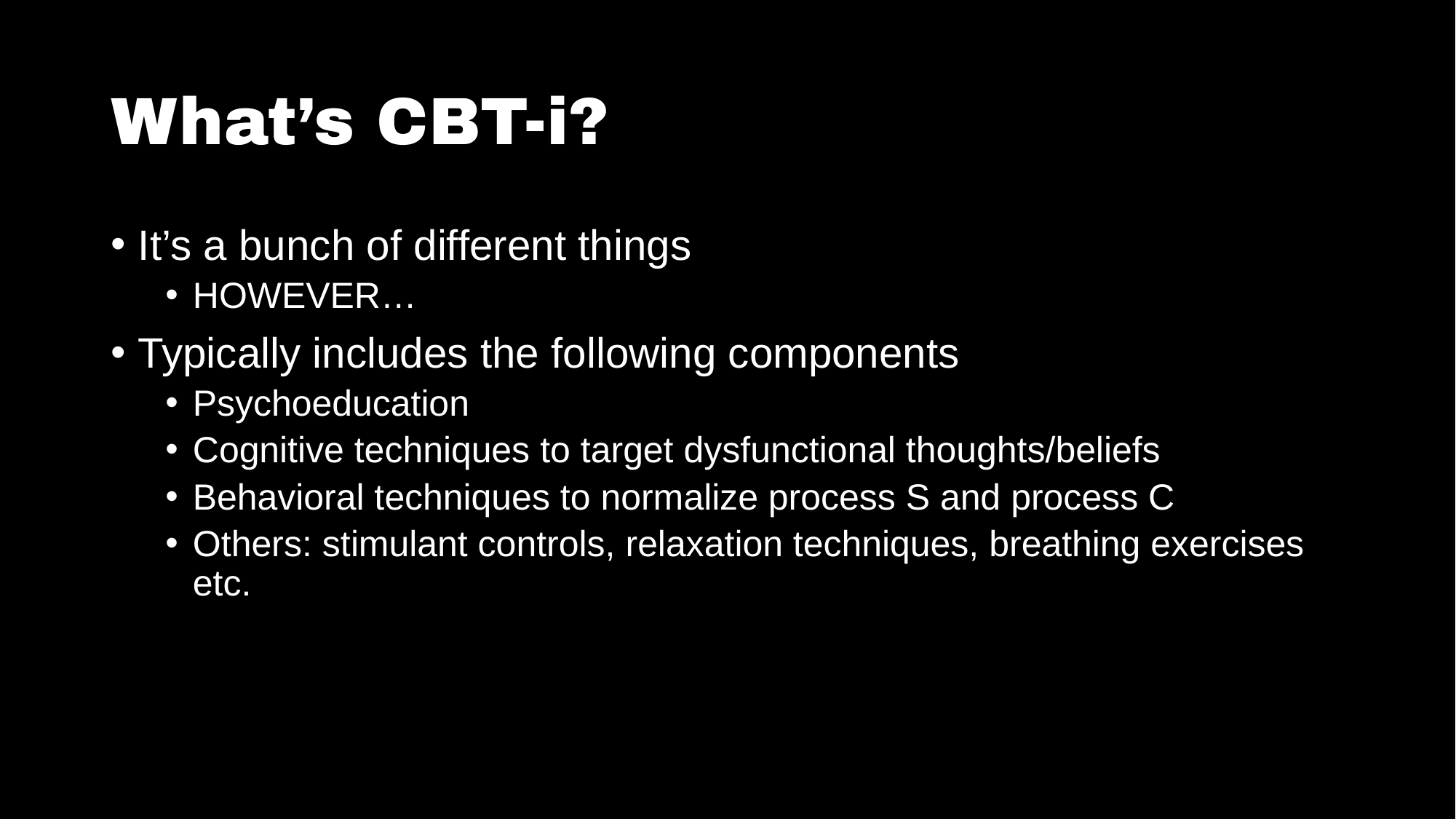

# What’s CBT-i?
It’s a bunch of different things
HOWEVER…
Typically includes the following components
Psychoeducation
Cognitive techniques to target dysfunctional thoughts/beliefs
Behavioral techniques to normalize process S and process C
Others: stimulant controls, relaxation techniques, breathing exercises etc.